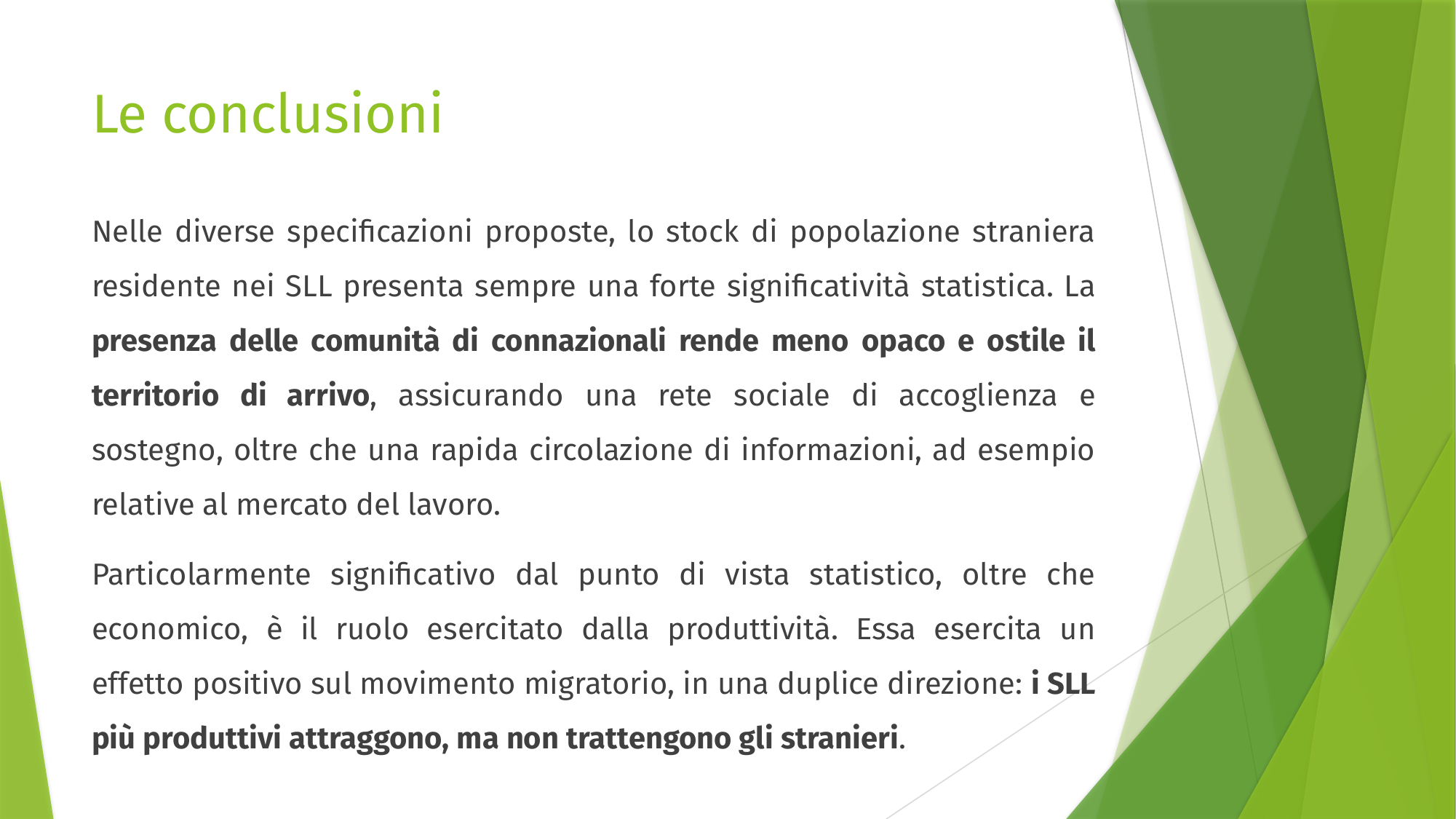

# Le conclusioni
Nelle diverse specificazioni proposte, lo stock di popolazione straniera residente nei SLL presenta sempre una forte significatività statistica. La presenza delle comunità di connazionali rende meno opaco e ostile il territorio di arrivo, assicurando una rete sociale di accoglienza e sostegno, oltre che una rapida circolazione di informazioni, ad esempio relative al mercato del lavoro.
Particolarmente significativo dal punto di vista statistico, oltre che economico, è il ruolo esercitato dalla produttività. Essa esercita un effetto positivo sul movimento migratorio, in una duplice direzione: i SLL più produttivi attraggono, ma non trattengono gli stranieri.